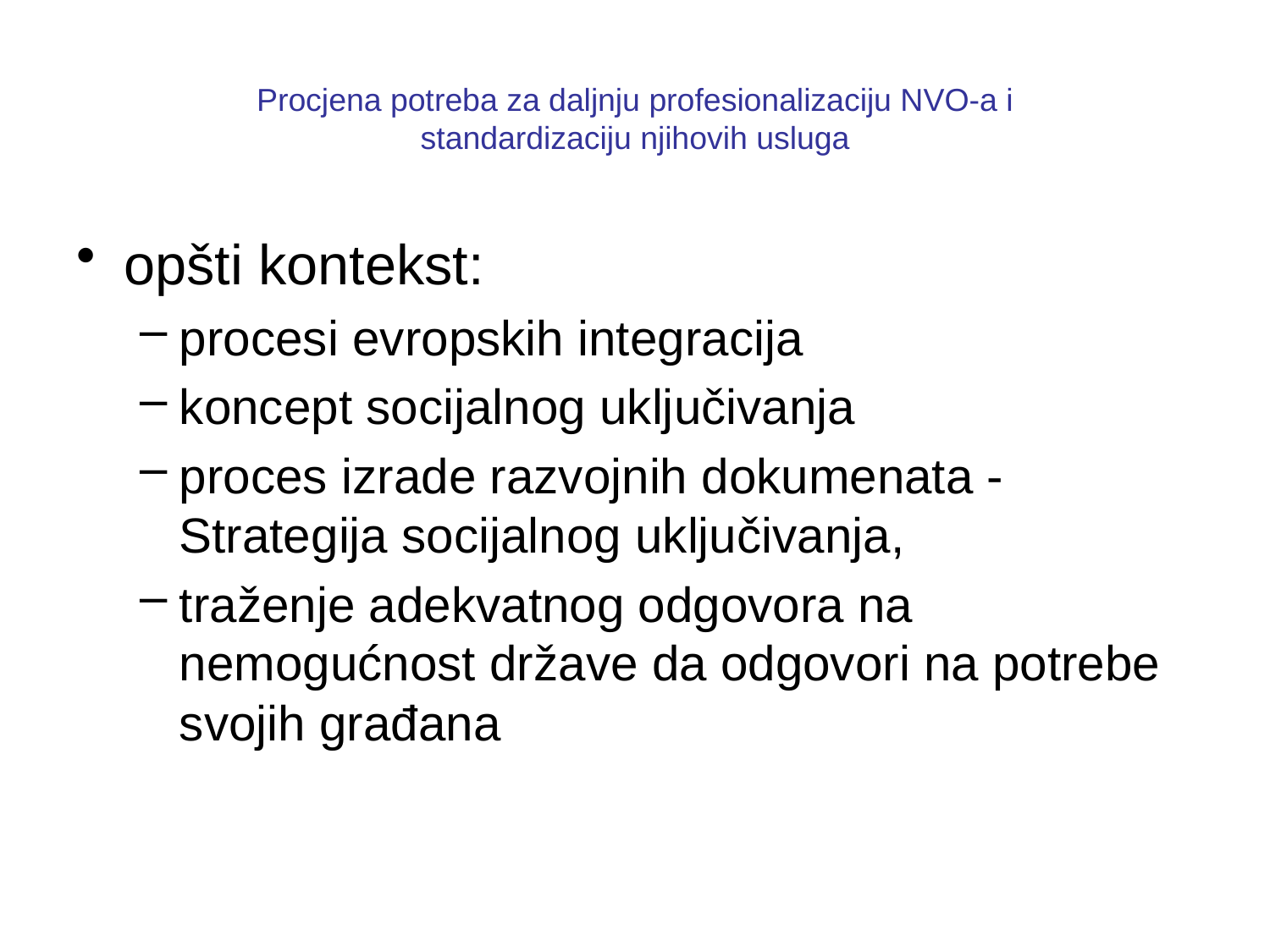

# Procjena potreba za daljnju profesionalizaciju NVO-a i standardizaciju njihovih usluga
opšti kontekst:
procesi evropskih integracija
koncept socijalnog uključivanja
proces izrade razvojnih dokumenata - Strategija socijalnog uključivanja,
traženje adekvatnog odgovora na nemogućnost države da odgovori na potrebe svojih građana